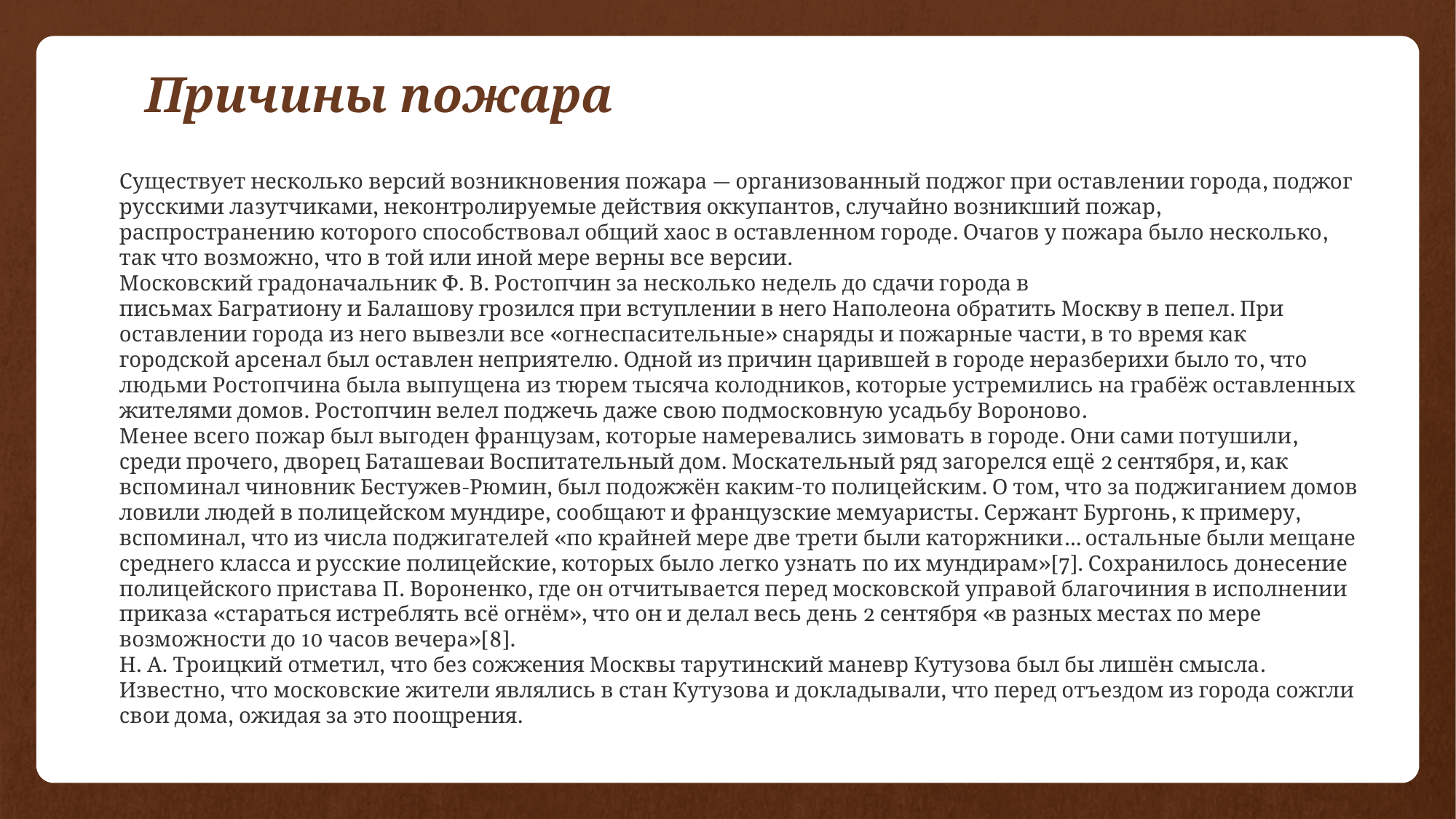

# Причины пожара
Существует несколько версий возникновения пожара — организованный поджог при оставлении города, поджог русскими лазутчиками, неконтролируемые действия оккупантов, случайно возникший пожар, распространению которого способствовал общий хаос в оставленном городе. Очагов у пожара было несколько, так что возможно, что в той или иной мере верны все версии.
Московский градоначальник Ф. В. Ростопчин за несколько недель до сдачи города в письмах Багратиону и Балашову грозился при вступлении в него Наполеона обратить Москву в пепел. При оставлении города из него вывезли все «огнеспасительные» снаряды и пожарные части, в то время как городской арсенал был оставлен неприятелю. Одной из причин царившей в городе неразберихи было то, что людьми Ростопчина была выпущена из тюрем тысяча колодников, которые устремились на грабёж оставленных жителями домов. Ростопчин велел поджечь даже свою подмосковную усадьбу Вороново.
Менее всего пожар был выгоден французам, которые намеревались зимовать в городе. Они сами потушили, среди прочего, дворец Баташеваи Воспитательный дом. Москательный ряд загорелся ещё 2 сентября, и, как вспоминал чиновник Бестужев-Рюмин, был подожжён каким-то полицейским. О том, что за поджиганием домов ловили людей в полицейском мундире, сообщают и французские мемуаристы. Сержант Бургонь, к примеру, вспоминал, что из числа поджигателей «по крайней мере две трети были каторжники… остальные были мещане среднего класса и русские полицейские, которых было легко узнать по их мундирам»[7]. Сохранилось донесение полицейского пристава П. Вороненко, где он отчитывается перед московской управой благочиния в исполнении приказа «стараться истреблять всё огнём», что он и делал весь день 2 сентября «в разных местах по мере возможности до 10 часов вечера»[8].
Н. А. Троицкий отметил, что без сожжения Москвы тарутинский маневр Кутузова был бы лишён смысла. Известно, что московские жители являлись в стан Кутузова и докладывали, что перед отъездом из города сожгли свои дома, ожидая за это поощрения.